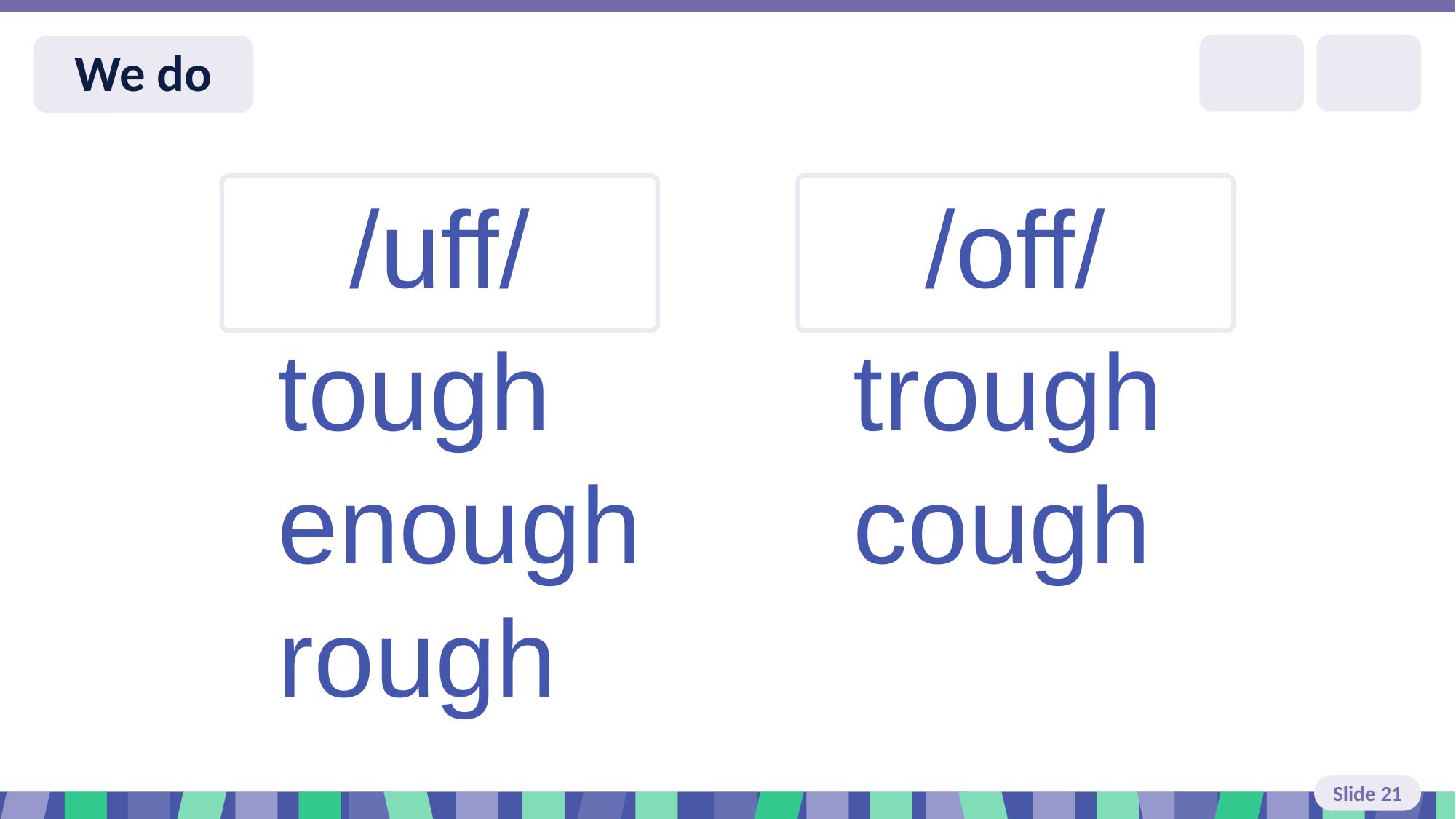

Slide 21 I do

/uff/
/off/
tough
enough
rough

trough
cough